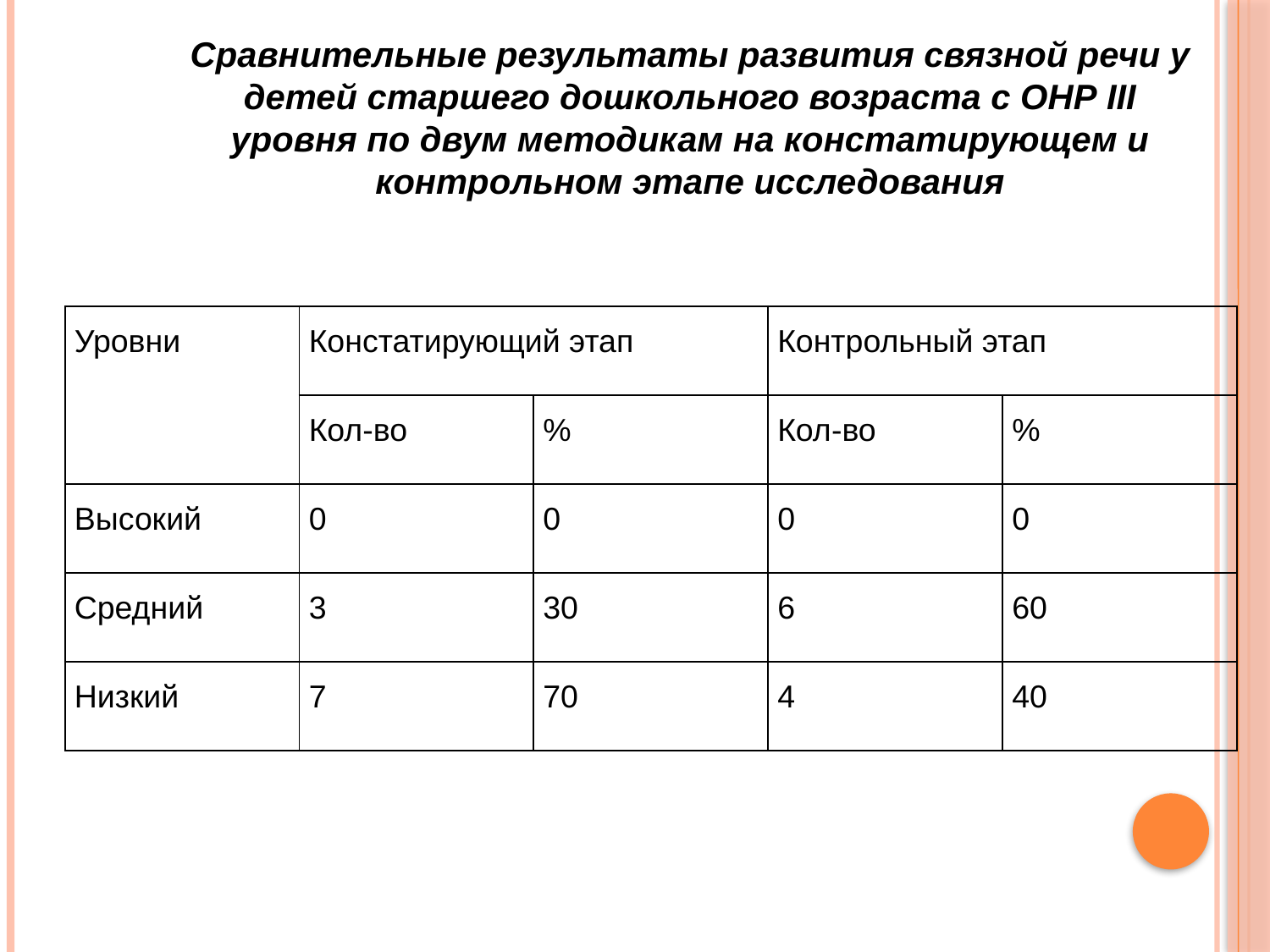

Сравнительные результаты развития связной речи у детей старшего дошкольного возраста с ОНР III уровня по двум методикам на констатирующем и контрольном этапе исследования
| Уровни | Констатирующий этап |  | Контрольный этап |  |
| --- | --- | --- | --- | --- |
|  | Кол-во | % | Кол-во | % |
| Высокий | 0 | 0 | 0 | 0 |
| Средний | 3 | 30 | 6 | 60 |
| Низкий | 7 | 70 | 4 | 40 |